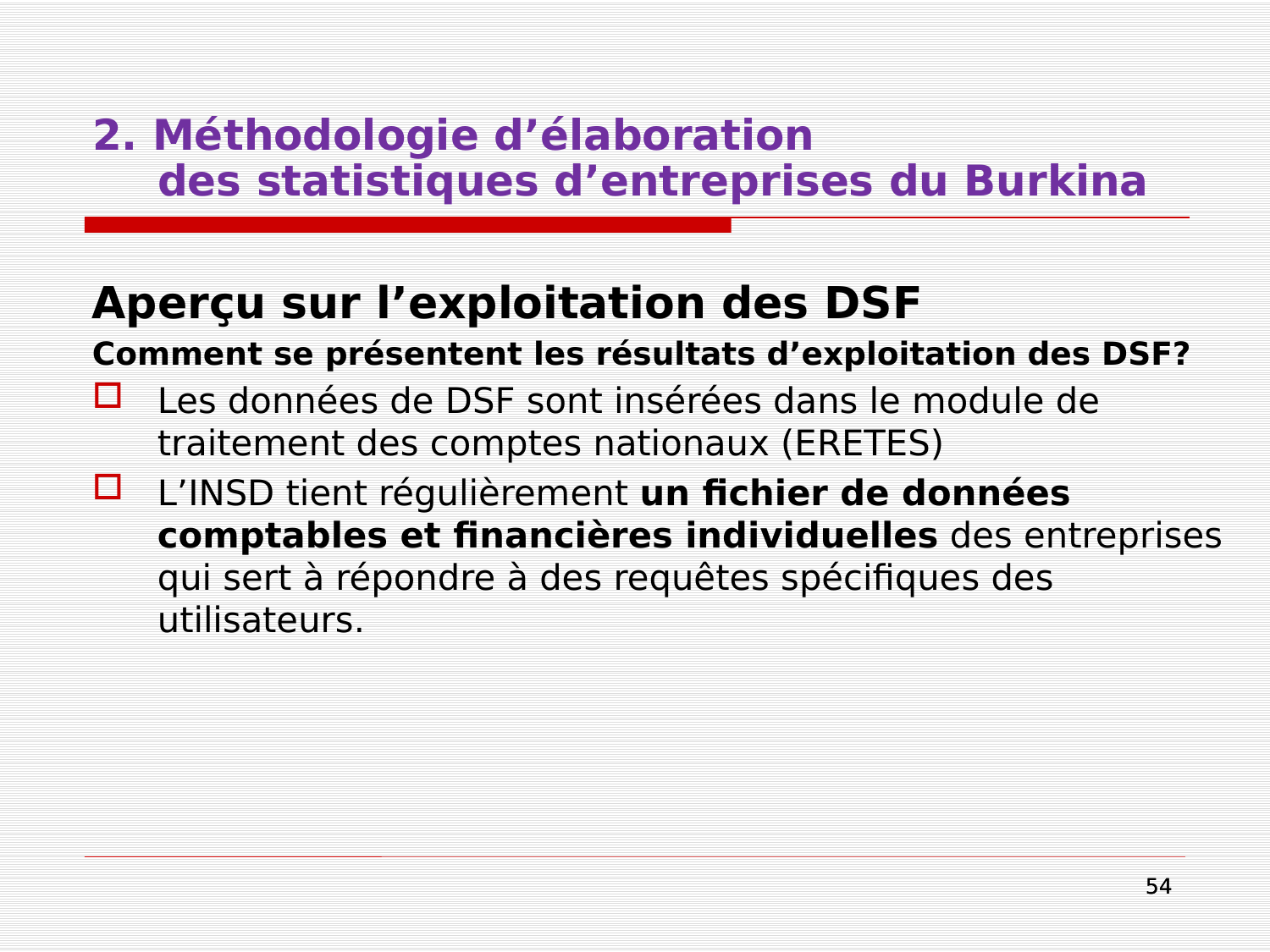

# 2. Méthodologie d’élaboration des statistiques d’entreprises du Burkina
Aperçu sur l’exploitation des DSF
Comment se présentent les résultats d’exploitation des DSF?
Les données de DSF sont insérées dans le module de traitement des comptes nationaux (ERETES)
L’INSD tient régulièrement un fichier de données comptables et financières individuelles des entreprises qui sert à répondre à des requêtes spécifiques des utilisateurs.

54
54